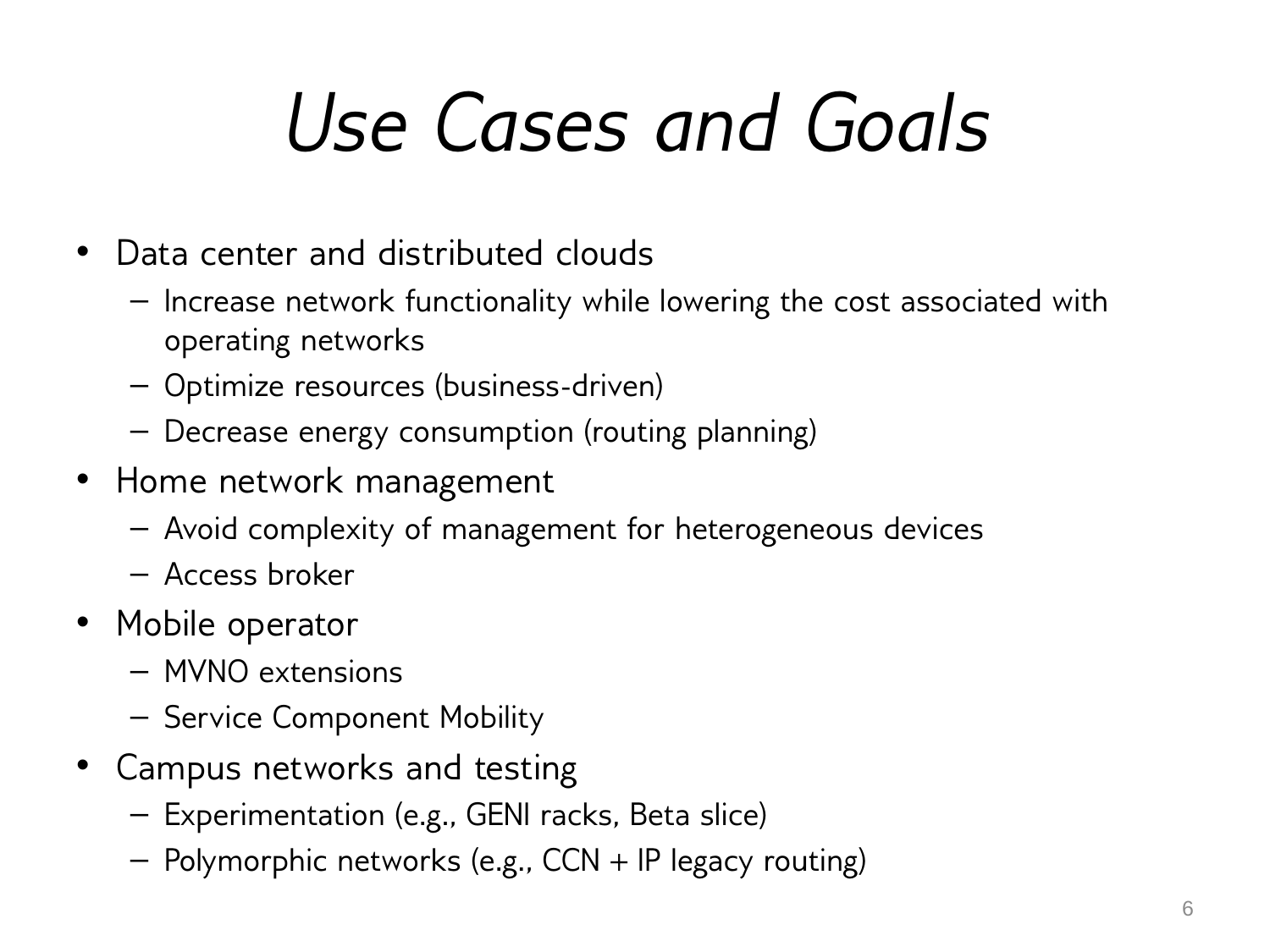

# Use Cases and Goals
Data center and distributed clouds
Increase network functionality while lowering the cost associated with operating networks
Optimize resources (business-driven)
Decrease energy consumption (routing planning)
Home network management
Avoid complexity of management for heterogeneous devices
Access broker
Mobile operator
MVNO extensions
Service Component Mobility
Campus networks and testing
Experimentation (e.g., GENI racks, Beta slice)
Polymorphic networks (e.g., CCN + IP legacy routing)
6